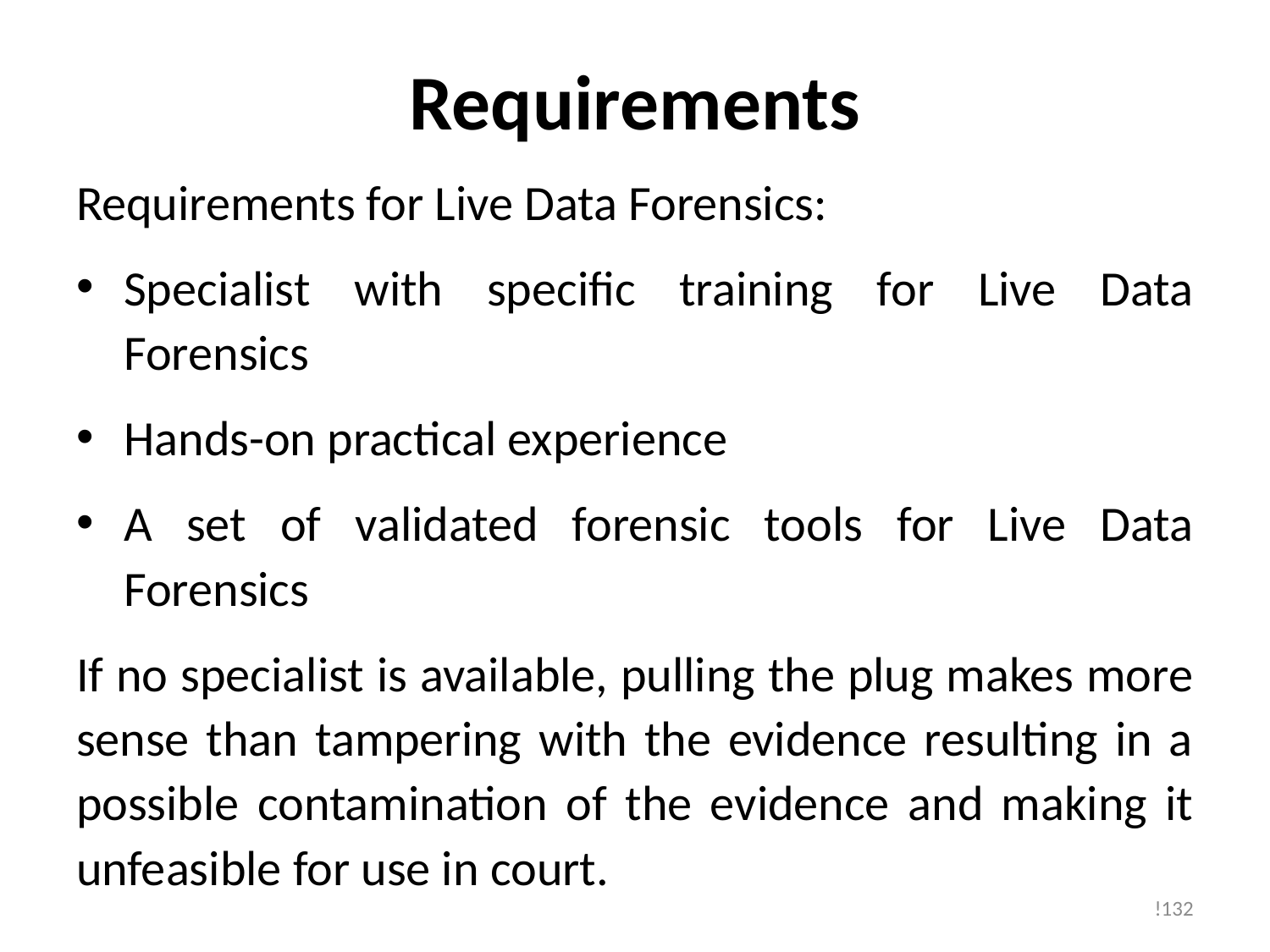

# Requirements
Requirements for Live Data Forensics:
Specialist with specific training for Live Data Forensics
Hands-on practical experience
A set of validated forensic tools for Live Data Forensics
If no specialist is available, pulling the plug makes more sense than tampering with the evidence resulting in a possible contamination of the evidence and making it unfeasible for use in court.

!132